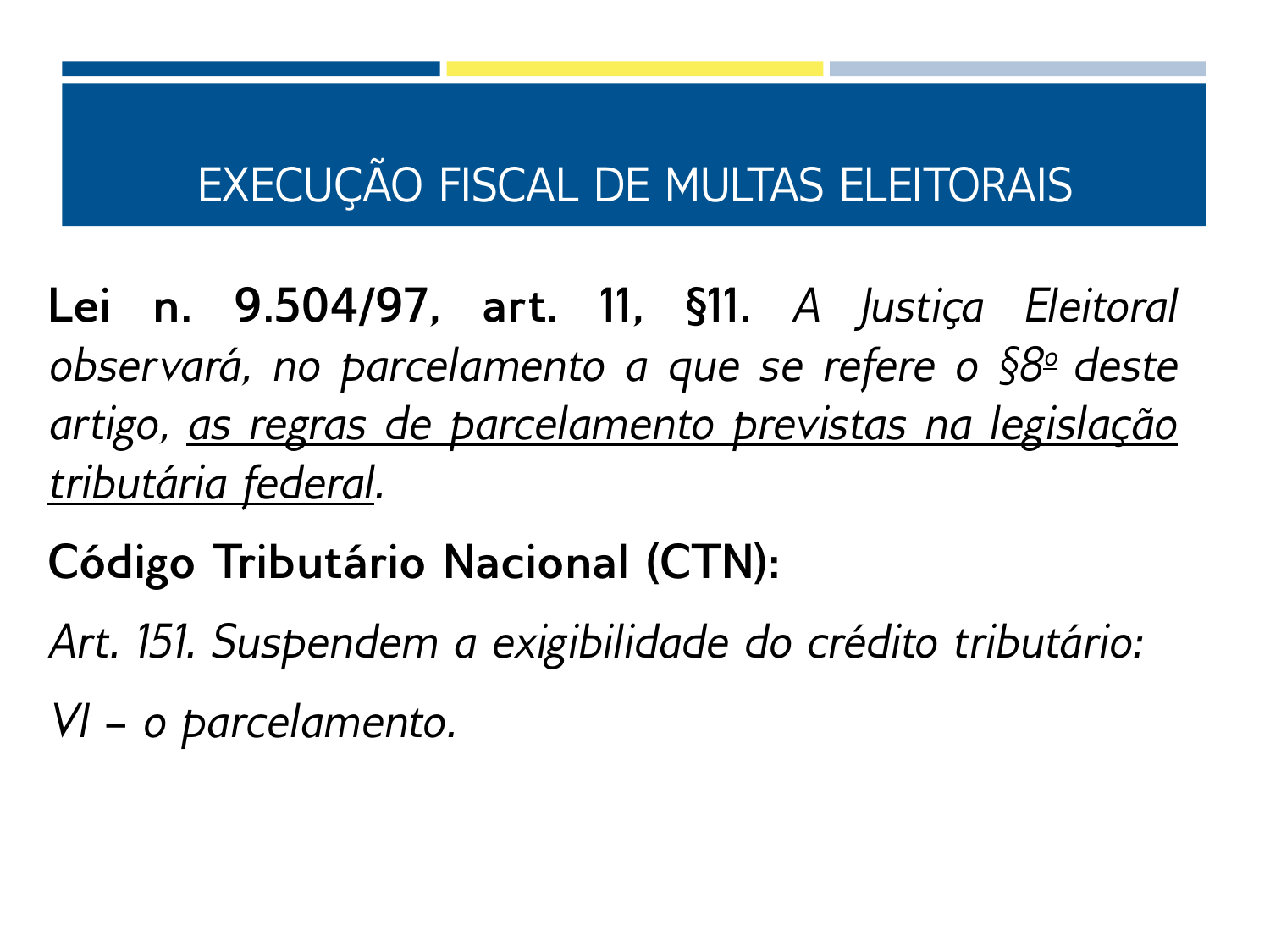

# EXECUÇÃO FISCAL DE MULTAS ELEITORAIS
Lei n. 9.504/97, art. 11, §11. A Justiça Eleitoral observará, no parcelamento a que se refere o §8o deste artigo, as regras de parcelamento previstas na legislação tributária federal.
Código Tributário Nacional (CTN):
Art. 151. Suspendem a exigibilidade do crédito tributário:
VI – o parcelamento.